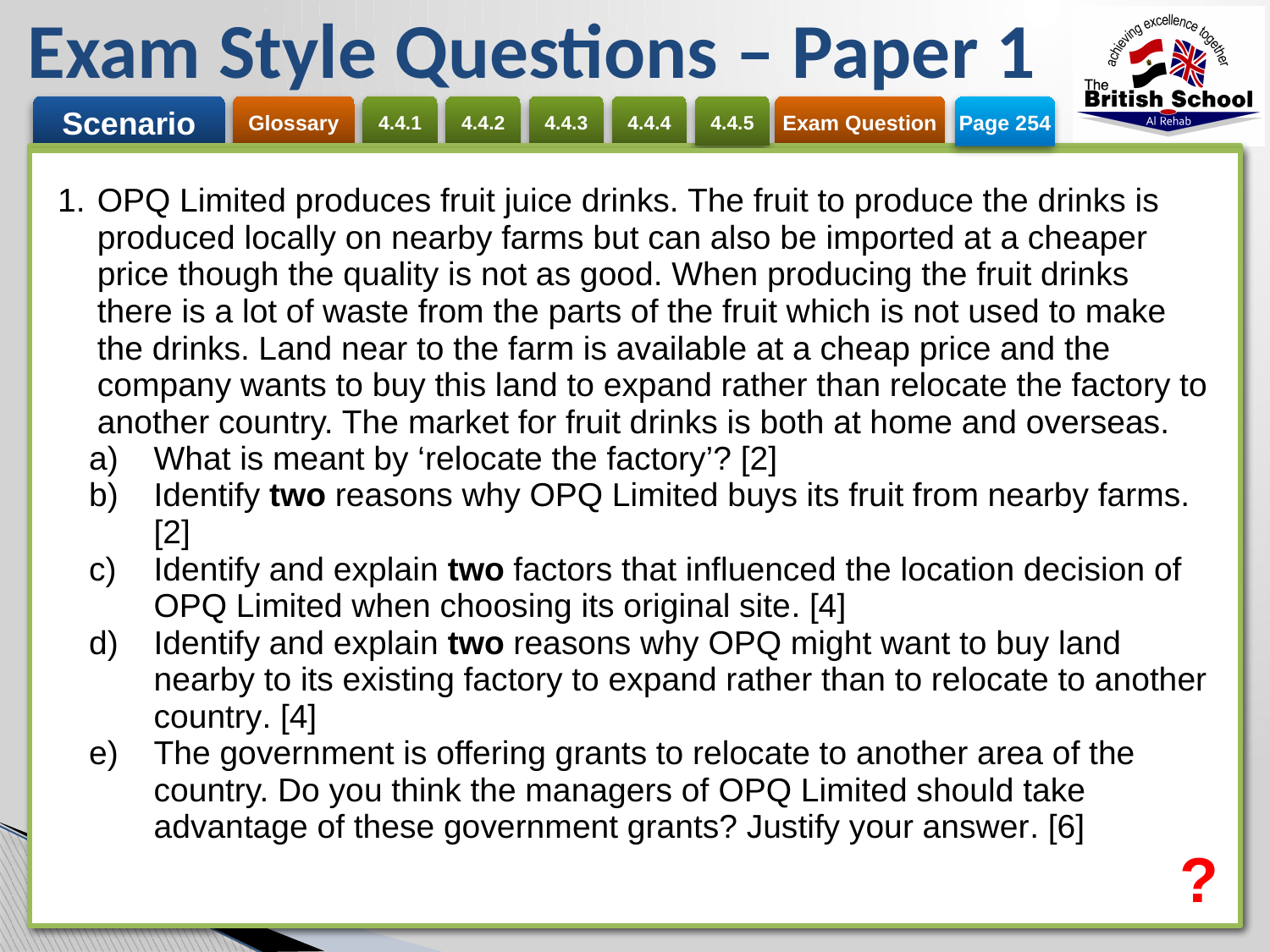

# Exam Style Questions – Paper 1
Page 254

| OPQ Limited produces fruit juice drinks. The fruit to produce the drinks is produced locally on nearby farms but can also be imported at a cheaper price though the quality is not as good. When producing the fruit drinks there is a lot of waste from the parts of the fruit which is not used to make the drinks. Land near to the farm is available at a cheap price and the company wants to buy this land to expand rather than relocate the factory to another country. The market for fruit drinks is both at home and overseas. What is meant by ‘relocate the factory’? [2] Identify two reasons why OPQ Limited buys its fruit from nearby farms. [2] Identify and explain two factors that influenced the location decision of OPQ Limited when choosing its original site. [4] Identify and explain two reasons why OPQ might want to buy land nearby to its existing factory to expand rather than to relocate to another country. [4] The government is offering grants to relocate to another area of the country. Do you think the managers of OPQ Limited should take advantage of these government grants? Justify your answer. [6] |
| --- |
?